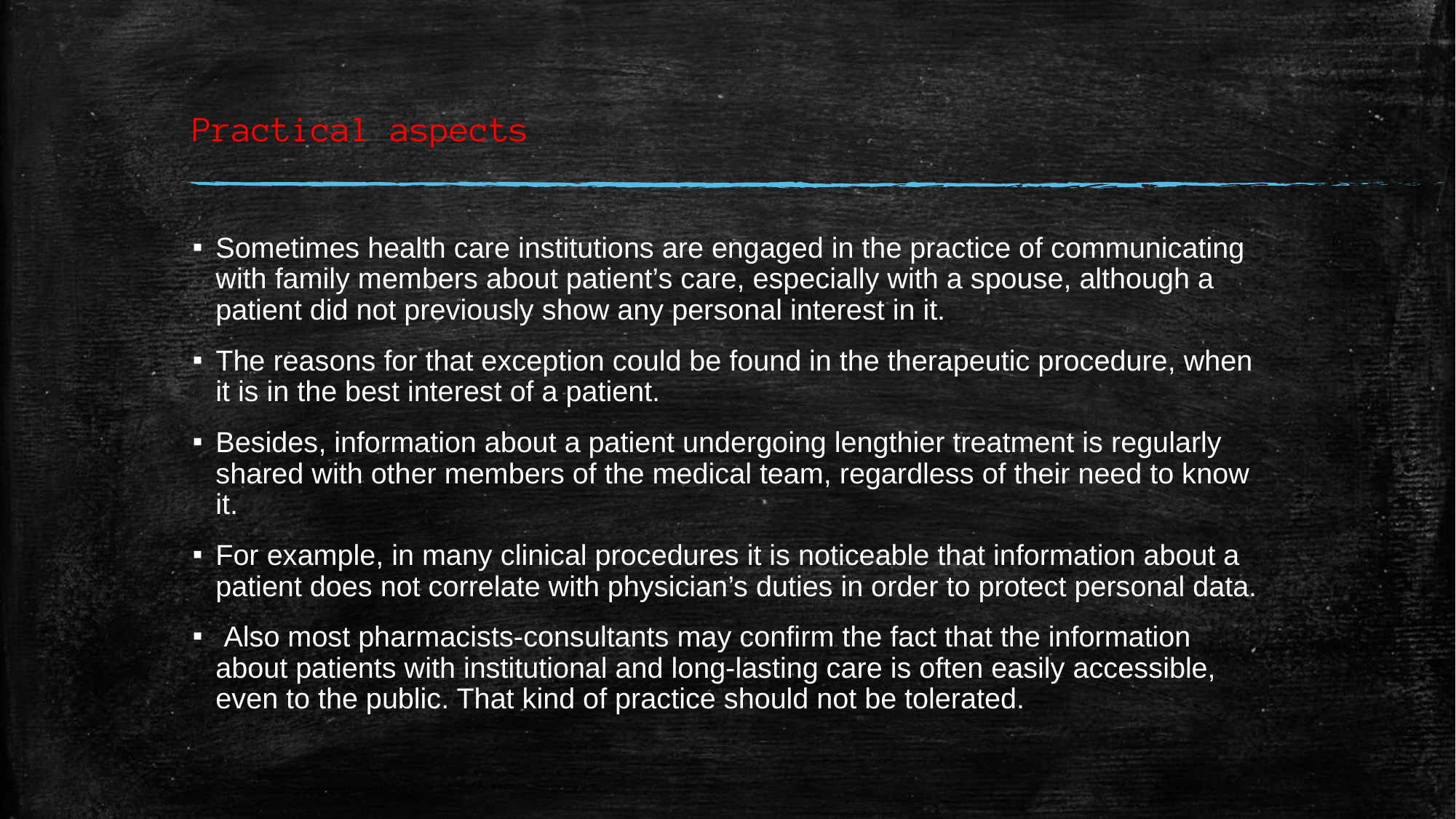

# Practical aspects
Sometimes health care institutions are engaged in the practice of communicating with family members about patient’s care, especially with a spouse, although a patient did not previously show any personal interest in it.
The reasons for that exception could be found in the therapeutic procedure, when it is in the best interest of a patient.
Besides, information about a patient undergoing lengthier treatment is regularly shared with other members of the medical team, regardless of their need to know it.
For example, in many clinical procedures it is noticeable that information about a patient does not correlate with physician’s duties in order to protect personal data.
 Also most pharmacists-consultants may conﬁrm the fact that the information about patients with institutional and long-lasting care is often easily accessible, even to the public. That kind of practice should not be tolerated.